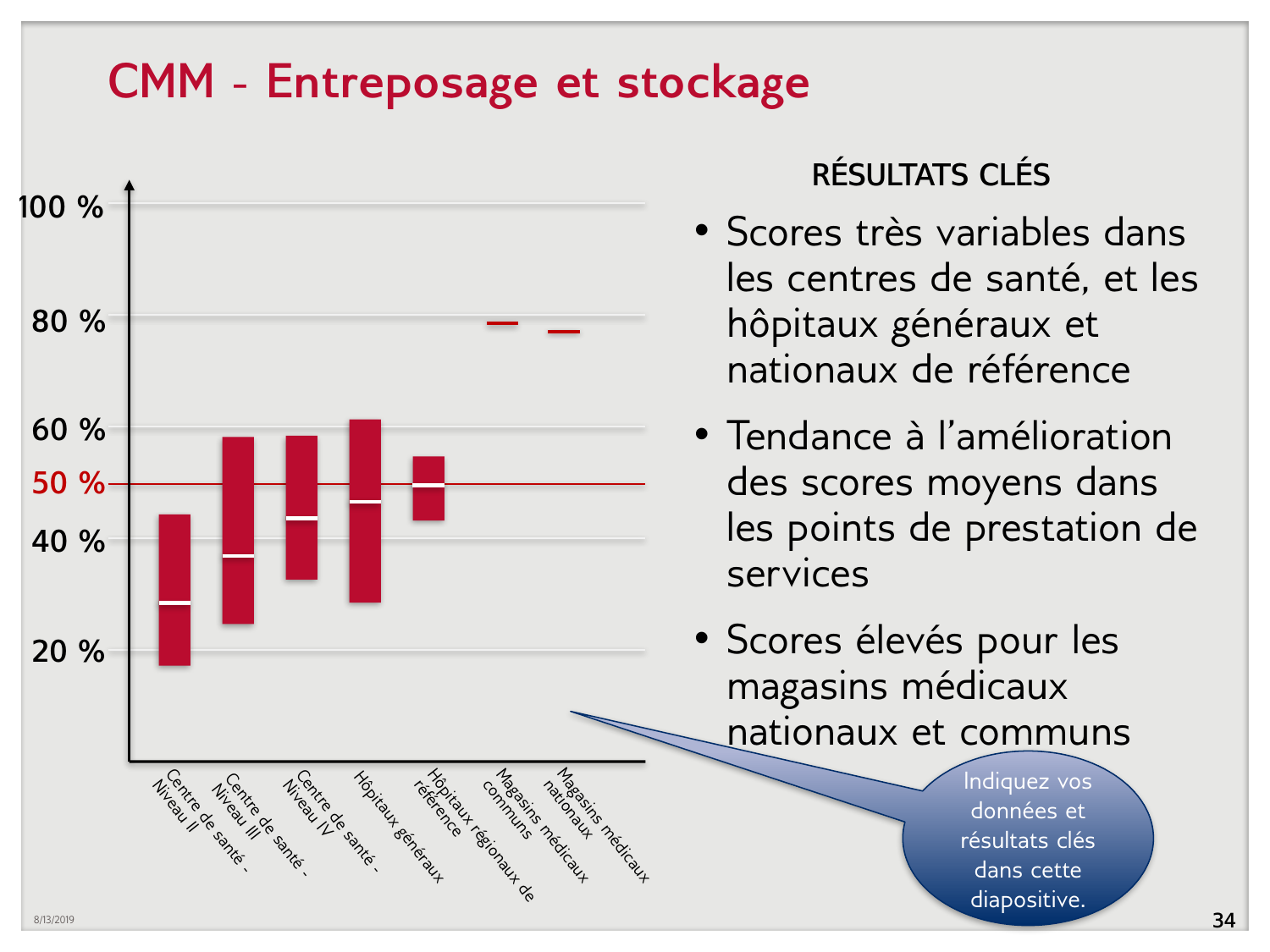

# CMM - Entreposage et stockage
RÉSULTATS CLÉS
100 %
Scores très variables dans les centres de santé, et les hôpitaux généraux et nationaux de référence
Tendance à l’amélioration des scores moyens dans les points de prestation de services
Scores élevés pour les magasins médicaux nationaux et communs
80 %
60 %

50 %

40 %

20 %
Indiquez vos données et résultats clés dans cette diapositive.
Centre de santé - Niveau III
Centre de santé - Niveau II
Centre de santé - Niveau IV
Hôpitaux régionaux de référence
Magasins médicaux nationaux
Hôpitaux généraux
Magasins médicaux communs
8/13/2019
34